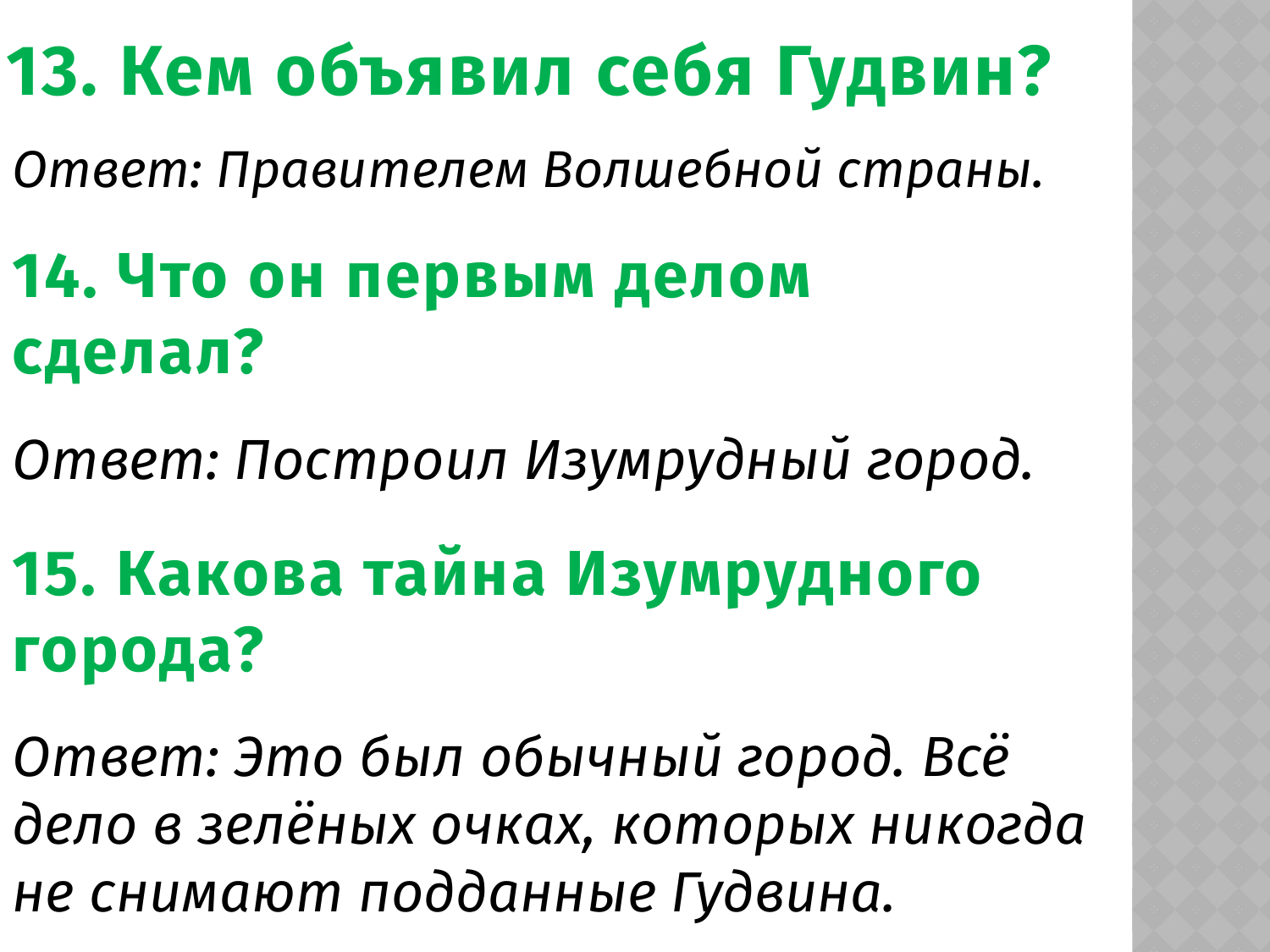

# 13. Кем объявил себя Гудвин?
Ответ: Правителем Волшебной страны.
14. Что он первым делом
сделал?
Ответ: Построил Изумрудный город.
15. Какова тайна Изумрудного города?

Ответ: Это был обычный город. Всё дело в зелёных очках, которых никогда не снимают подданные Гудвина.